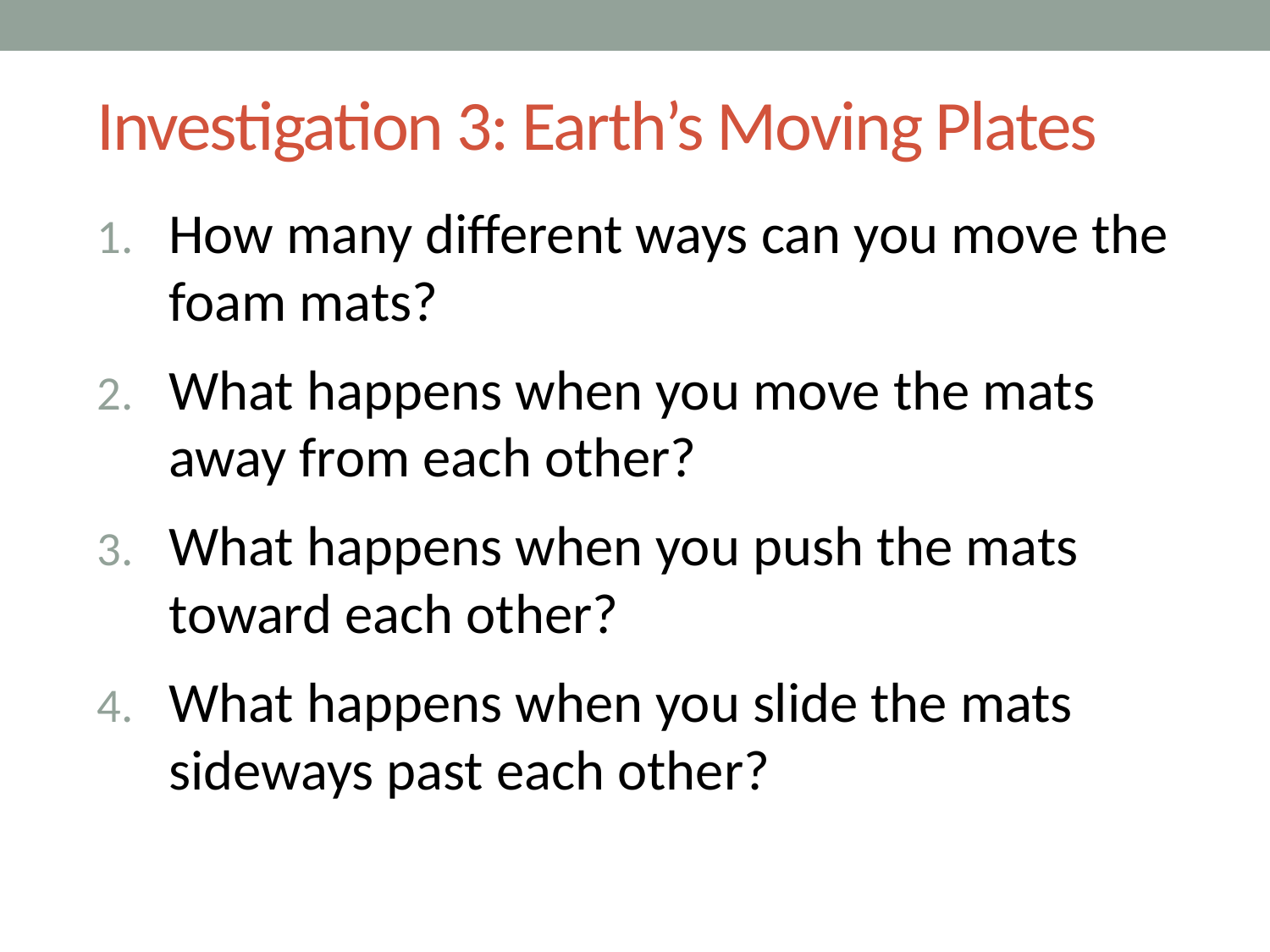

# Investigation 3: Earth’s Moving Plates
How many different ways can you move the foam mats?
What happens when you move the mats away from each other?
What happens when you push the mats toward each other?
What happens when you slide the mats sideways past each other?